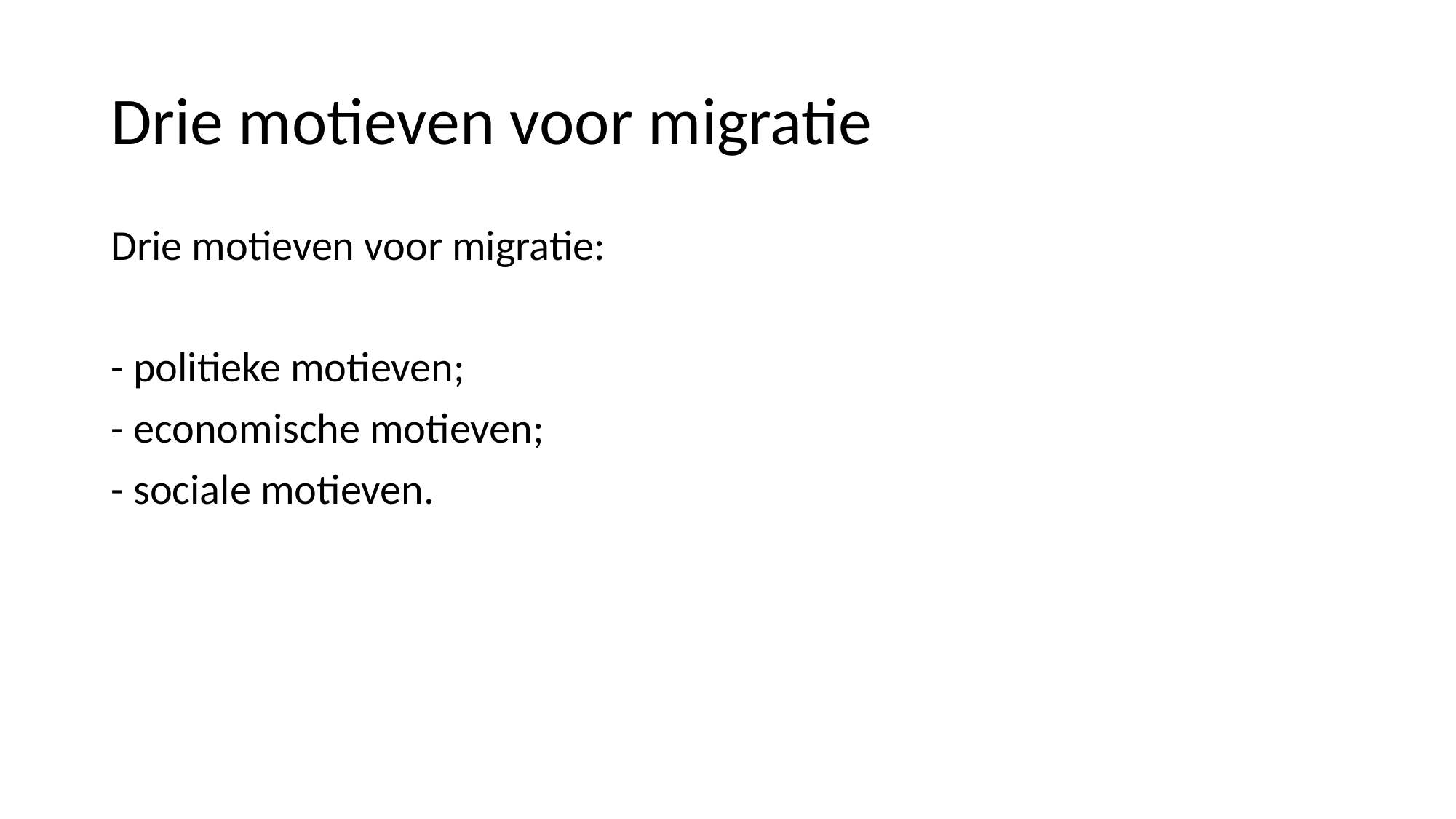

# Drie motieven voor migratie
Drie motieven voor migratie:

- politieke motieven;
- economische motieven;
- sociale motieven.